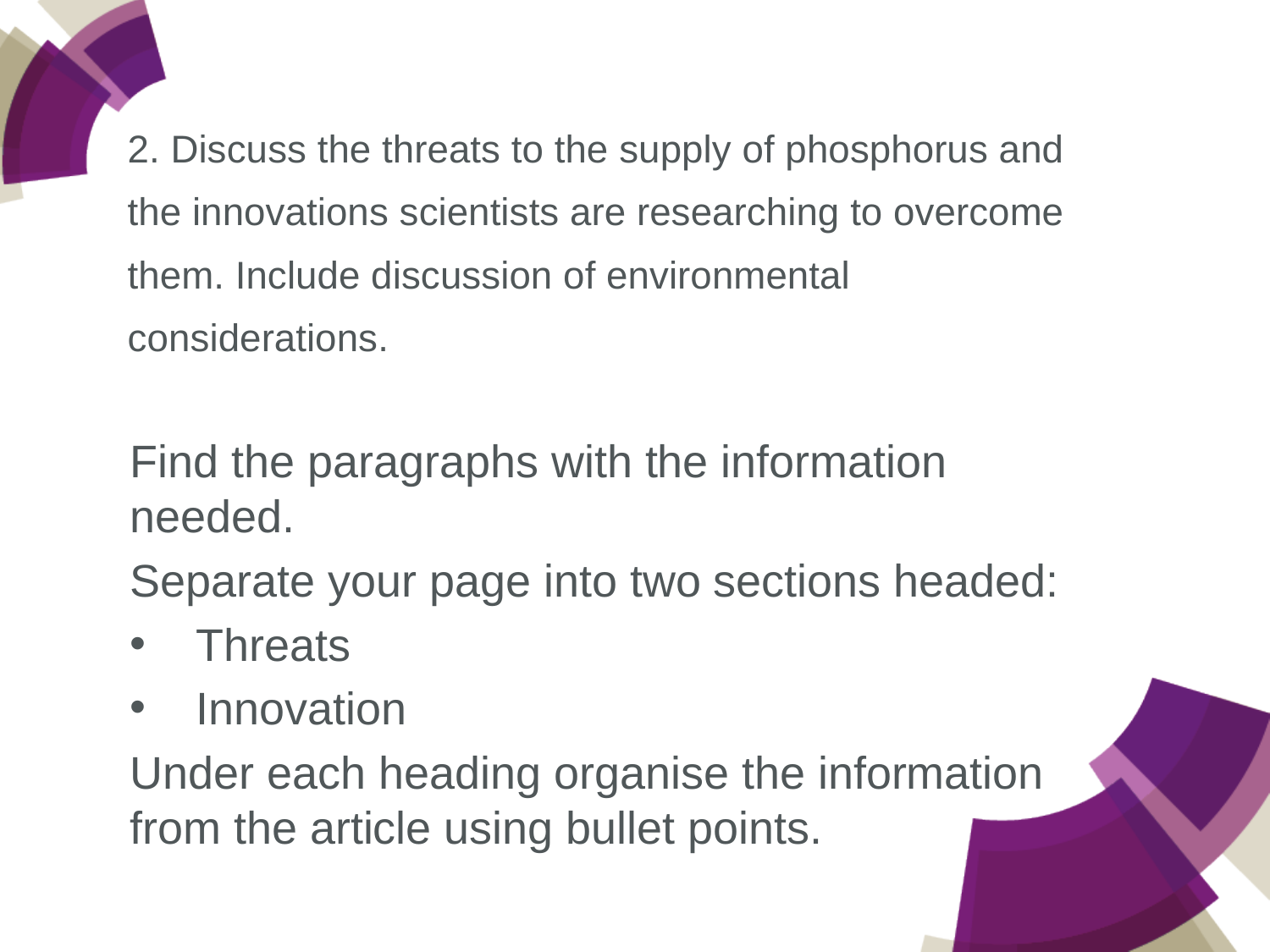

2. Discuss the threats to the supply of phosphorus and the innovations scientists are researching to overcome them. Include discussion of environmental considerations.

Find the paragraphs with the information needed.
Separate your page into two sections headed:
Threats
Innovation
Under each heading organise the information from the article using bullet points.